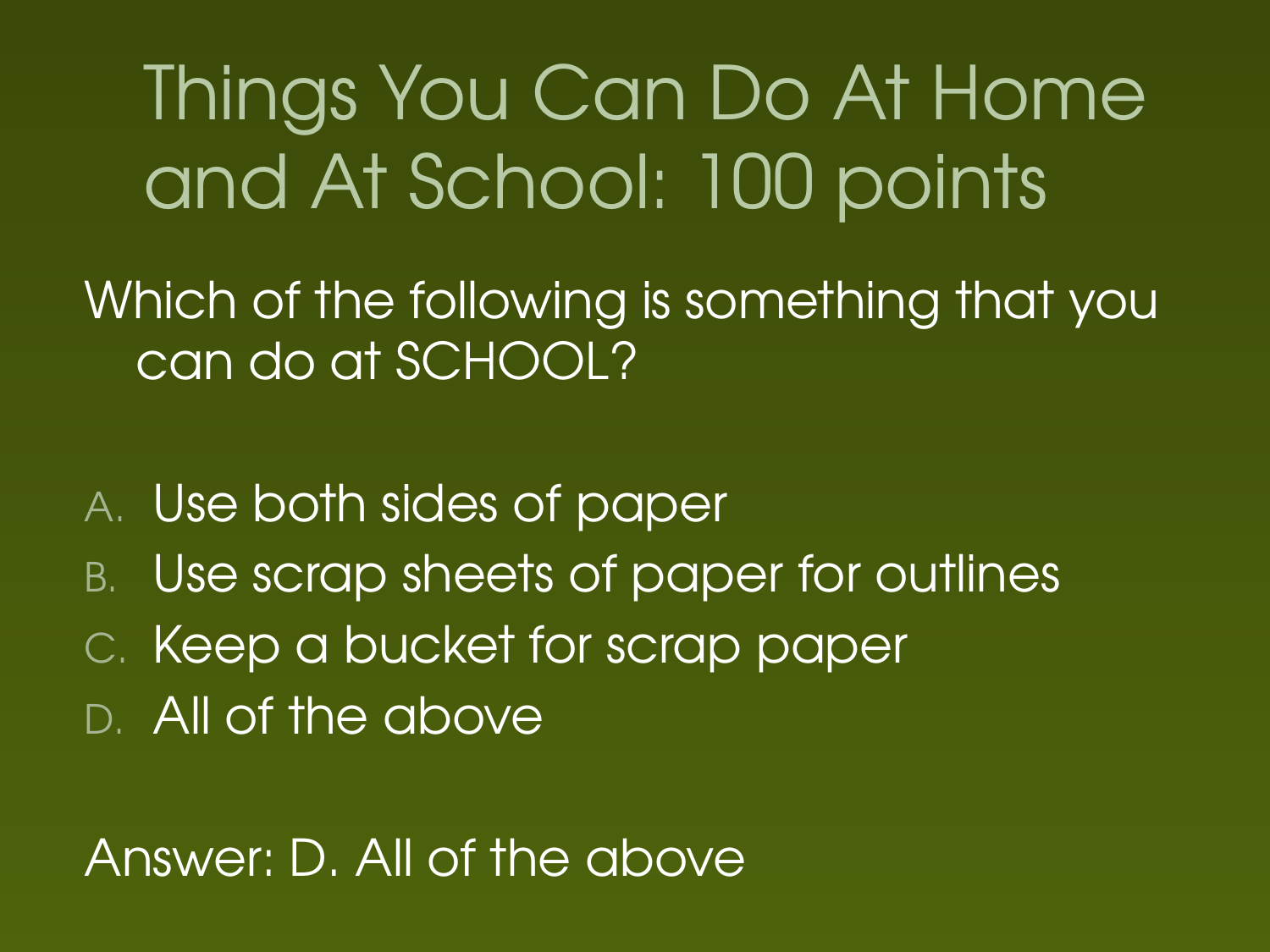

# Things You Can Do At Home and At School: 100 points

Which of the following is something that you can do at SCHOOL?

Use both sides of paper
Use scrap sheets of paper for outlines
Keep a bucket for scrap paper
All of the above

Answer: D. All of the above